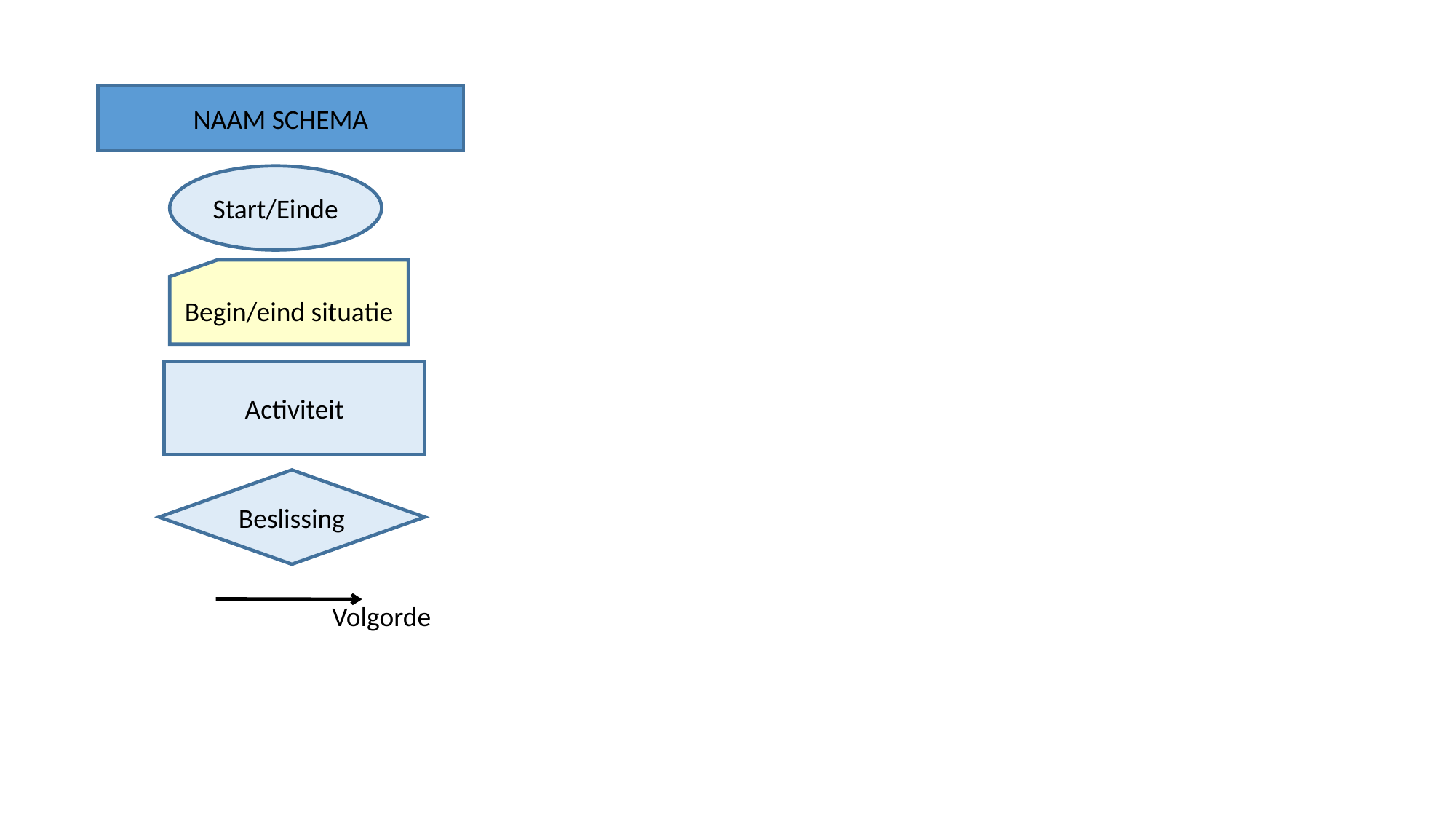

NAAM SCHEMA
Start/Einde
Begin/eind situatie
Activiteit
Beslissing
Volgorde